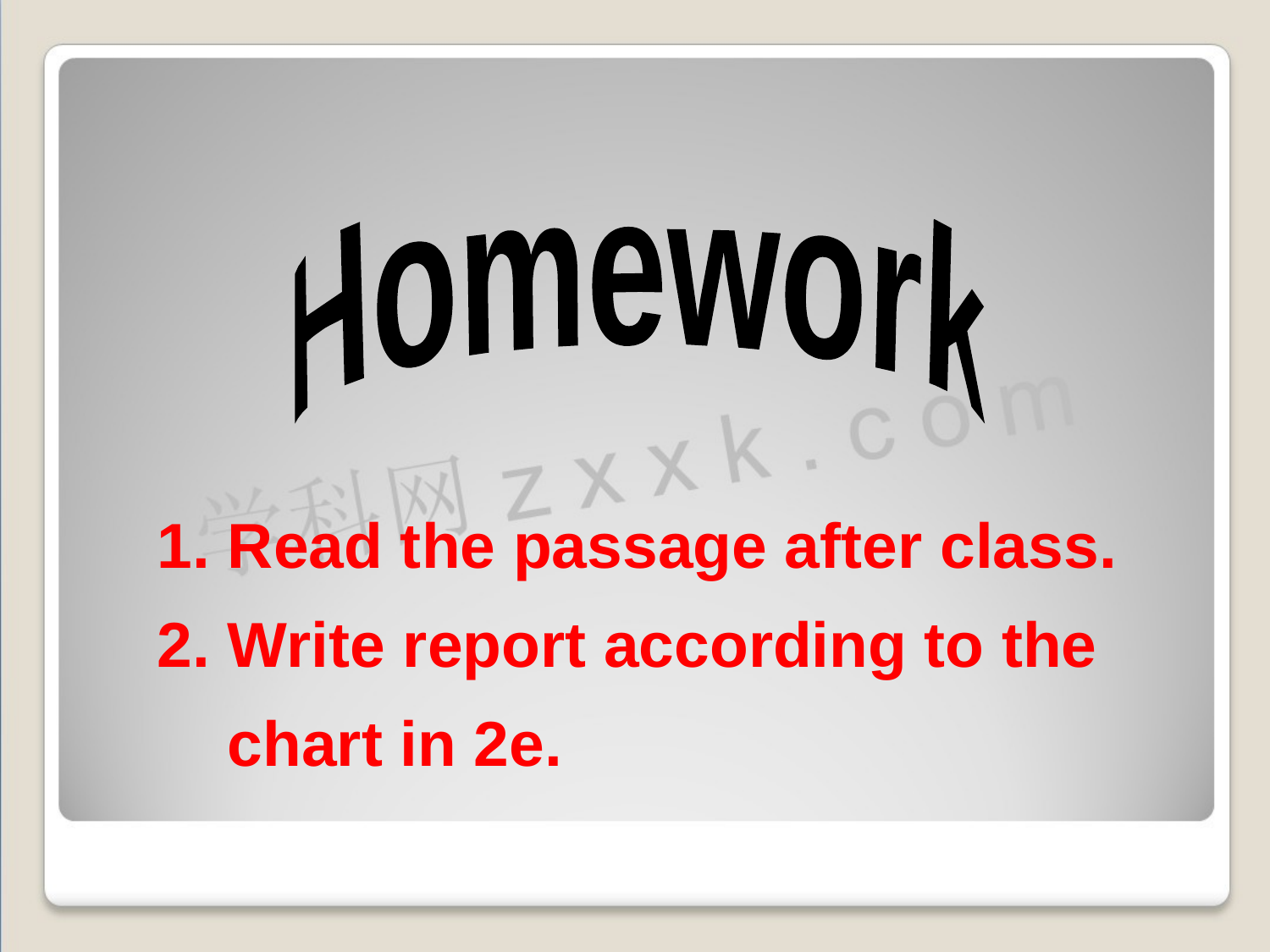

Homework
1. Read the passage after class.
2. Write report according to the
    chart in 2e.